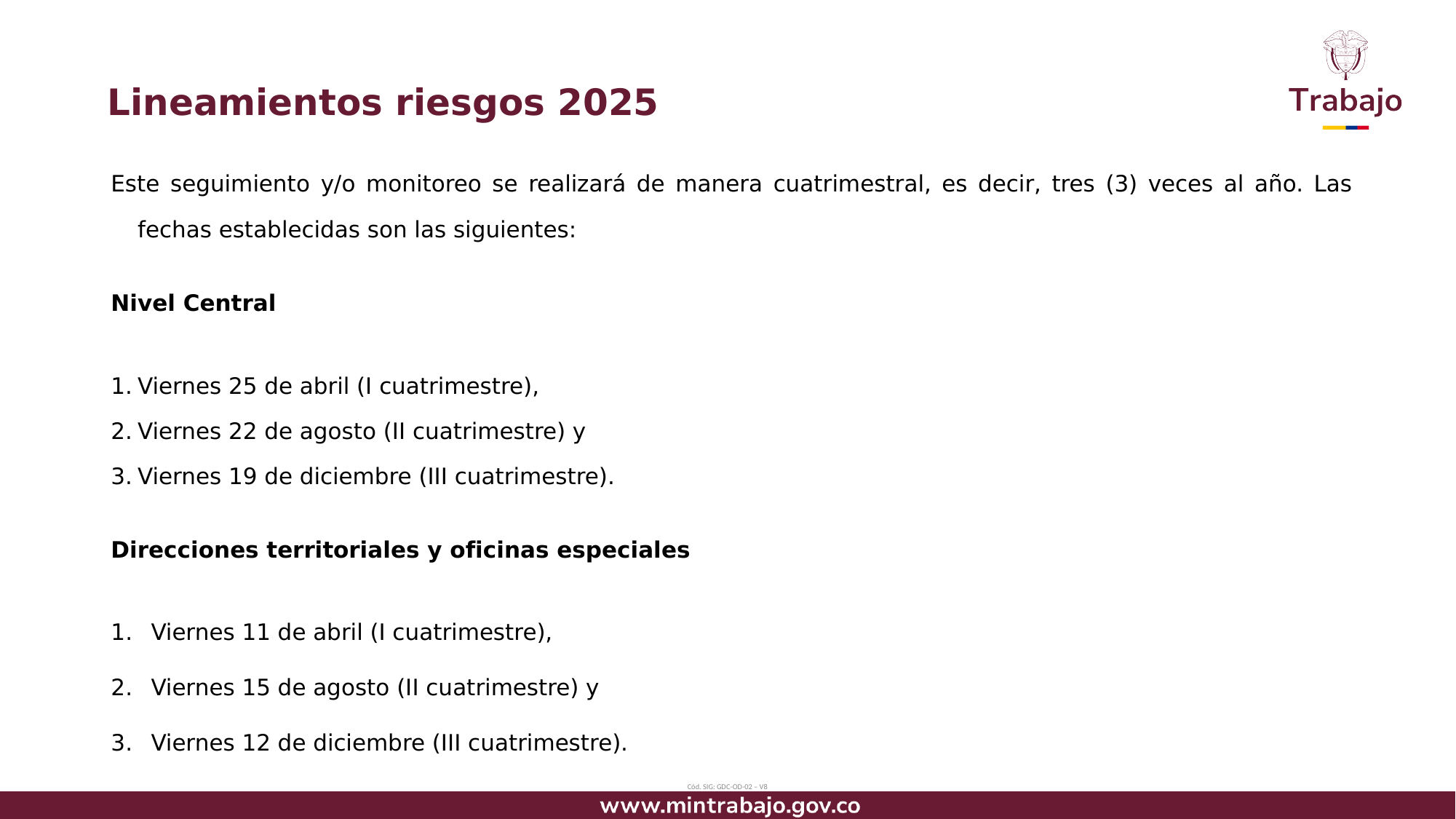

# Lineamientos riesgos 2025
Este seguimiento y/o monitoreo se realizará de manera cuatrimestral, es decir, tres (3) veces al año. Las fechas establecidas son las siguientes:

Nivel Central

1.	Viernes 25 de abril (I cuatrimestre),
2.	Viernes 22 de agosto (II cuatrimestre) y
3.	Viernes 19 de diciembre (III cuatrimestre).

Direcciones territoriales y oficinas especiales

Viernes 11 de abril (I cuatrimestre),
Viernes 15 de agosto (II cuatrimestre) y
Viernes 12 de diciembre (III cuatrimestre).

Cód. SIG: GDC-OD-02 – V8